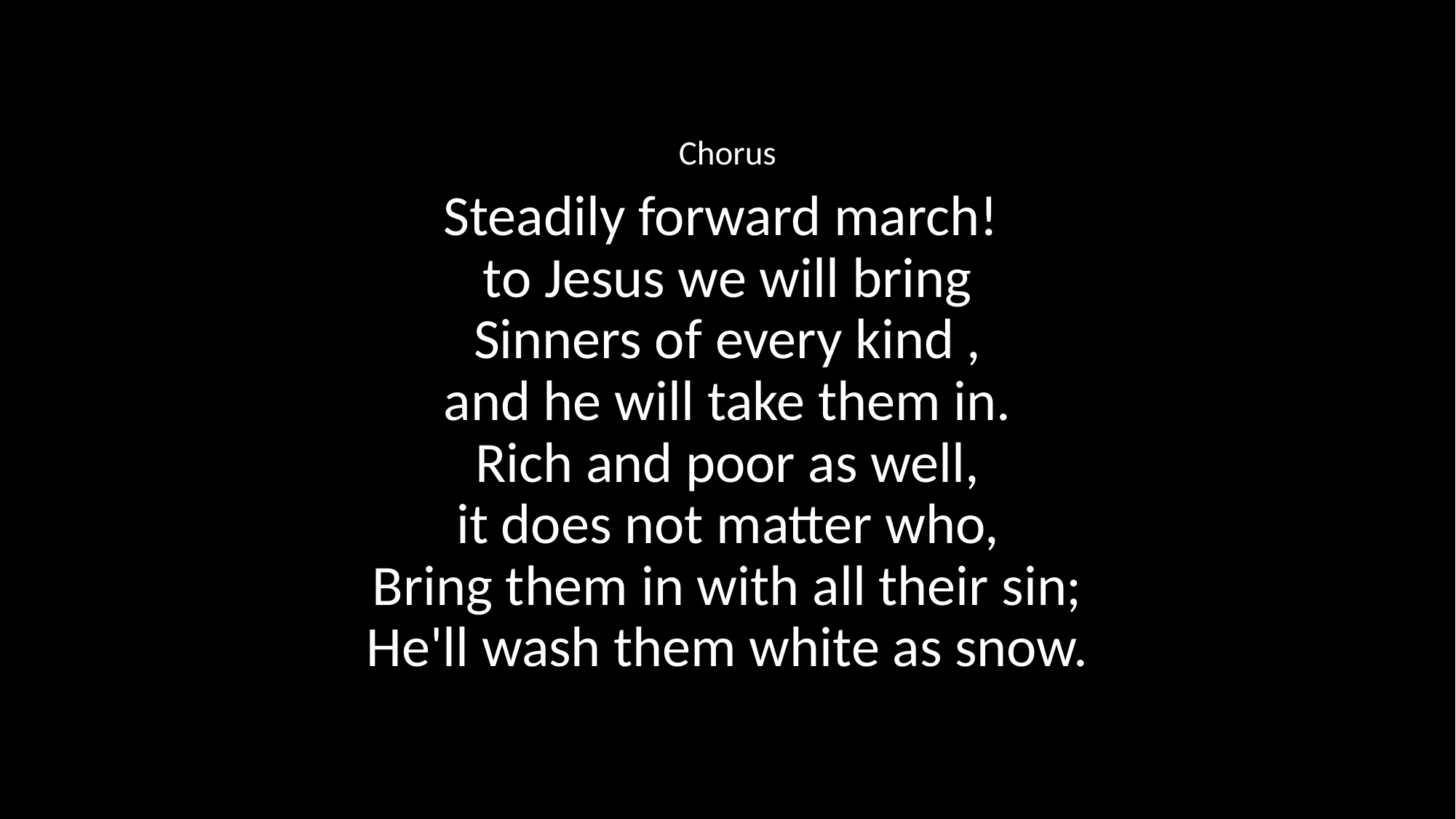

Chorus
Steadily forward march!
to Jesus we will bring
Sinners of every kind ,
and he will take them in.
Rich and poor as well,
it does not matter who,
Bring them in with all their sin;
He'll wash them white as snow.